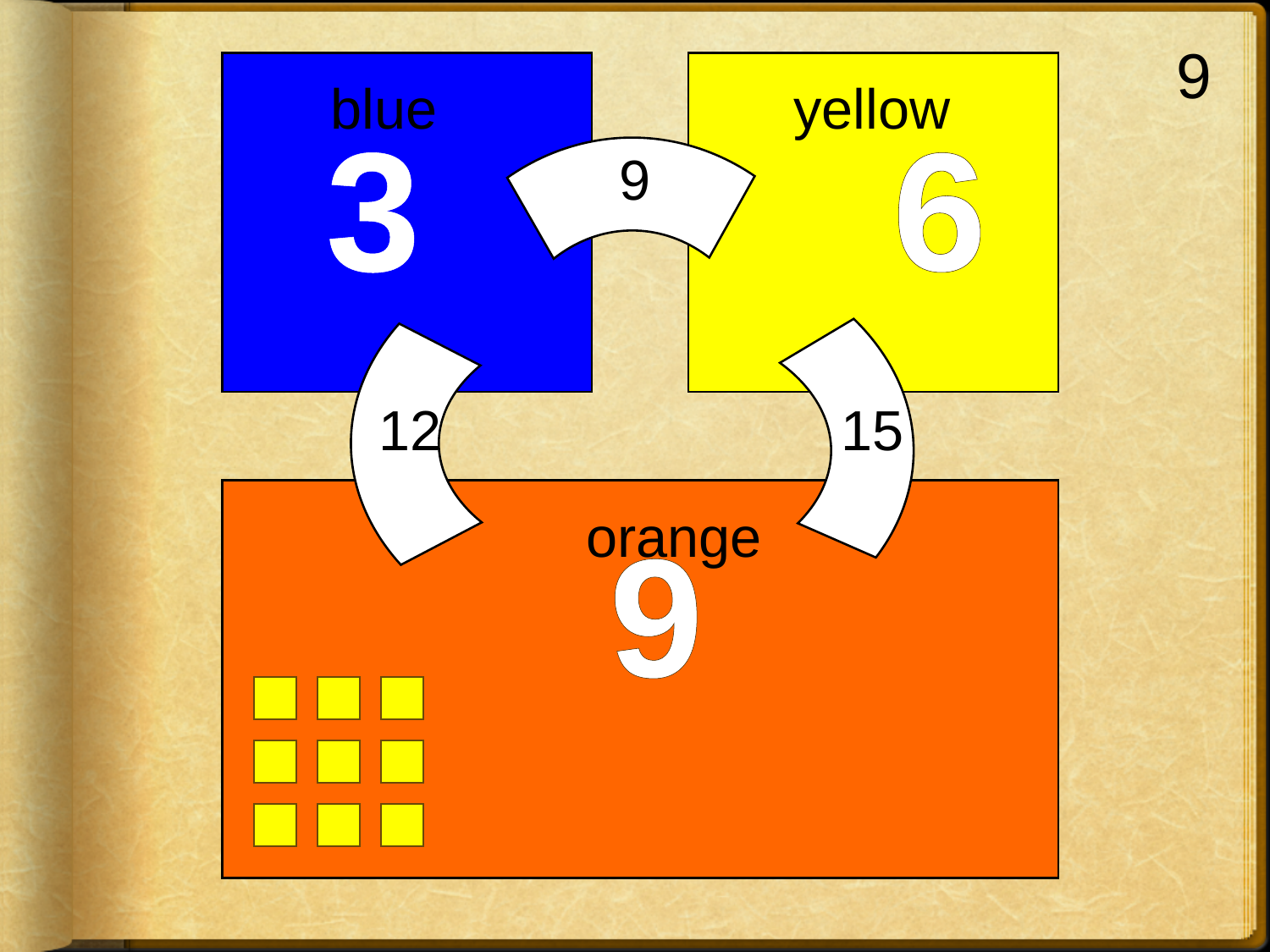

9

blue
yellow
 9

 12

   15

orange
        6

9